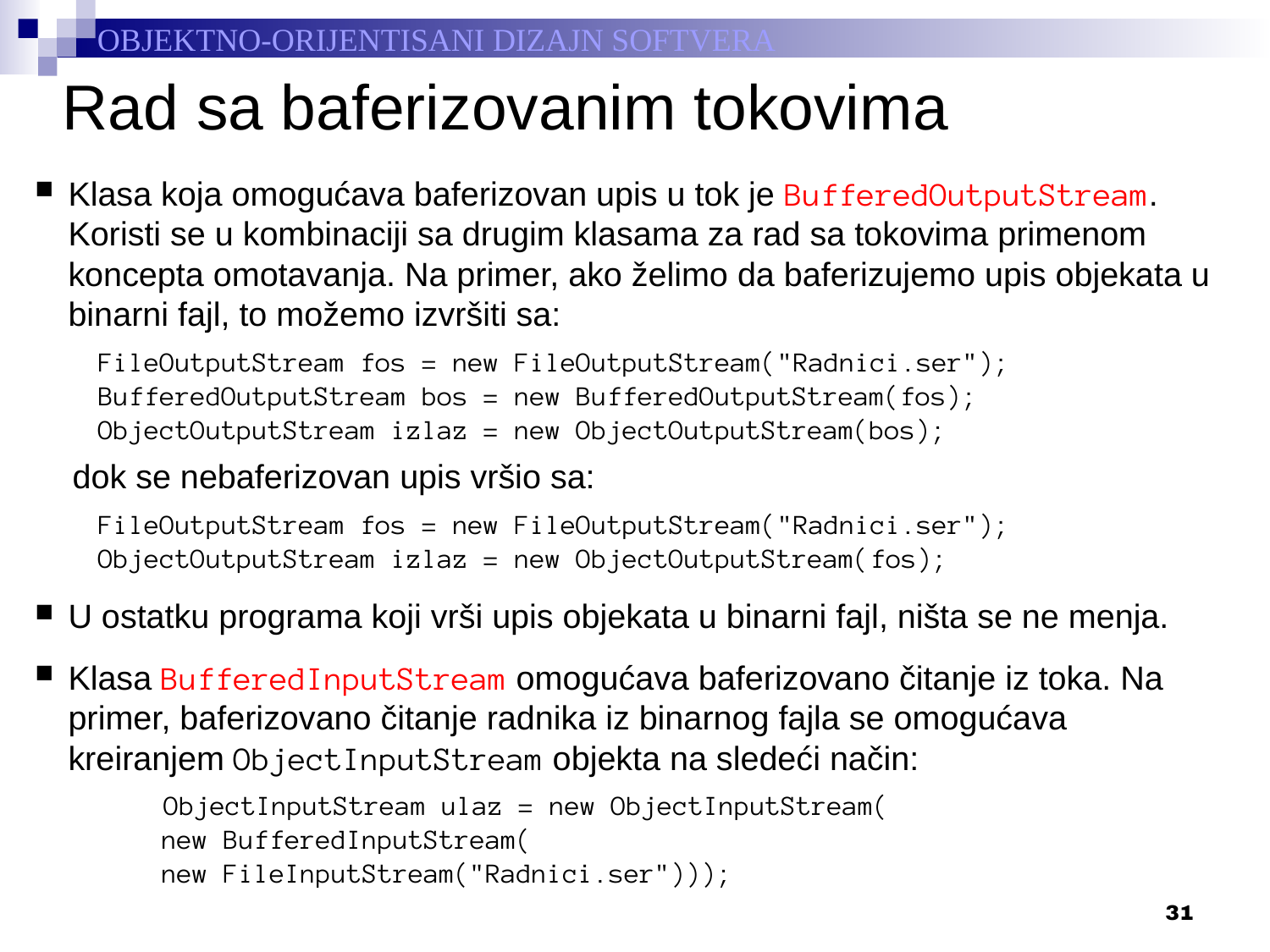

# Rad sa baferizovanim tokovima
Klasa koja omogućava baferizovan upis u tok je BufferedOutputStream. Koristi se u kombinaciji sa drugim klasama za rad sa tokovima primenom koncepta omotavanja. Na primer, ako želimo da baferizujemo upis objekata u binarni fajl, to možemo izvršiti sa:
FileOutputStream fos = new FileOutputStream("Radnici.ser");
BufferedOutputStream bos = new BufferedOutputStream(fos);
ObjectOutputStream izlaz = new ObjectOutputStream(bos);
dok se nebaferizovan upis vršio sa:
FileOutputStream fos = new FileOutputStream("Radnici.ser");
ObjectOutputStream izlaz = new ObjectOutputStream(fos);
U ostatku programa koji vrši upis objekata u binarni fajl, ništa se ne menja.
Klasa BufferedInputStream omogućava baferizovano čitanje iz toka. Na primer, baferizovano čitanje radnika iz binarnog fajla se omogućava kreiranjem ObjectInputStream objekta na sledeći način:
		ObjectInputStream ulaz = new ObjectInputStream(
	new BufferedInputStream(
	new FileInputStream("Radnici.ser")));

31